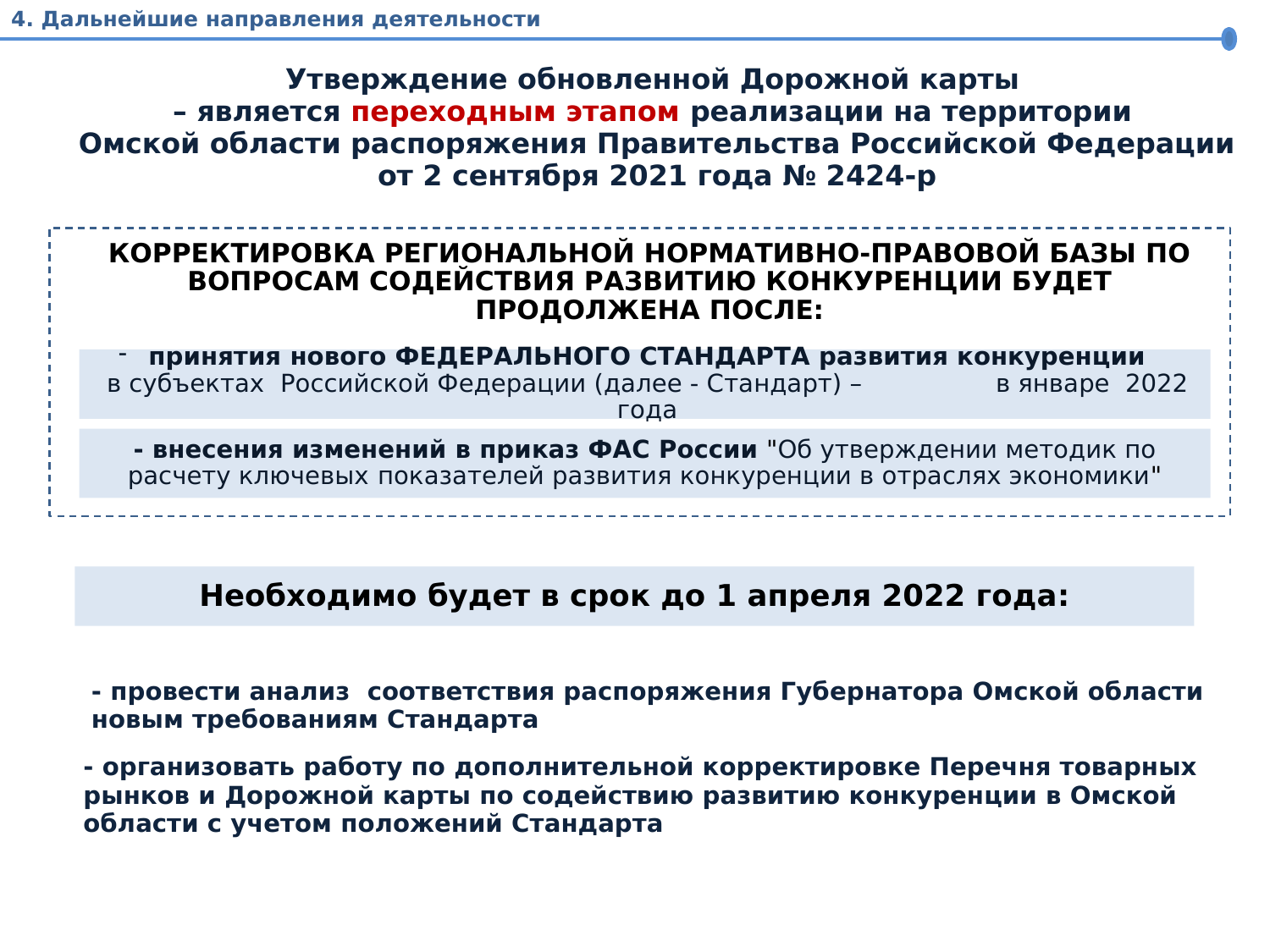

4. Дальнейшие направления деятельности

Утверждение обновленной Дорожной карты
– является переходным этапом реализации на территории
Омской области распоряжения Правительства Российской Федерации от 2 сентября 2021 года № 2424-р

КОРРЕКТИРОВКА РЕГИОНАЛЬНОЙ НОРМАТИВНО-ПРАВОВОЙ БАЗЫ ПО ВОПРОСАМ СОДЕЙСТВИЯ РАЗВИТИЮ КОНКУРЕНЦИИ БУДЕТ ПРОДОЛЖЕНА ПОСЛЕ:
принятия нового ФЕДЕРАЛЬНОГО СТАНДАРТА развития конкуренции
в субъектах  Российской Федерации (далее - Стандарт) – 	в январе  2022 года
- внесения изменений в приказ ФАС России "Об утверждении методик по расчету ключевых показателей развития конкуренции в отраслях экономики"
Необходимо будет в срок до 1 апреля 2022 года:
- провести анализ  соответствия распоряжения Губернатора Омской области  новым требованиям Стандарта
- организовать работу по дополнительной корректировке Перечня товарных рынков и Дорожной карты по содействию развитию конкуренции в Омской области с учетом положений Стандарта